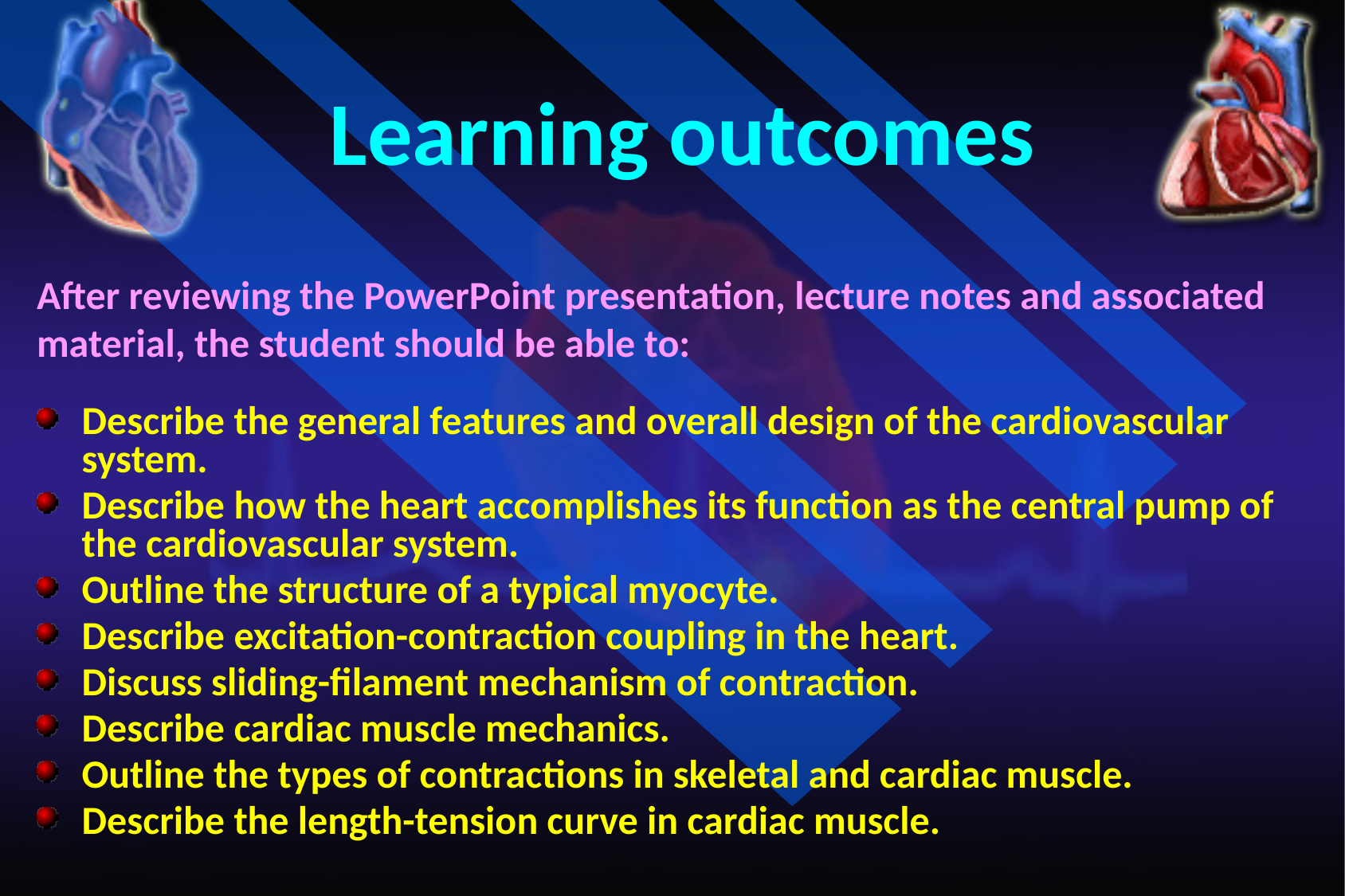

Learning outcomes
After reviewing the PowerPoint presentation, lecture notes and associated material, the student should be able to:
Describe the general features and overall design of the cardiovascular system.
Describe how the heart accomplishes its function as the central pump of the cardiovascular system.
Outline the structure of a typical myocyte.
Describe excitation-contraction coupling in the heart.
Discuss sliding-filament mechanism of contraction.
Describe cardiac muscle mechanics.
Outline the types of contractions in skeletal and cardiac muscle.
Describe the length-tension curve in cardiac muscle.